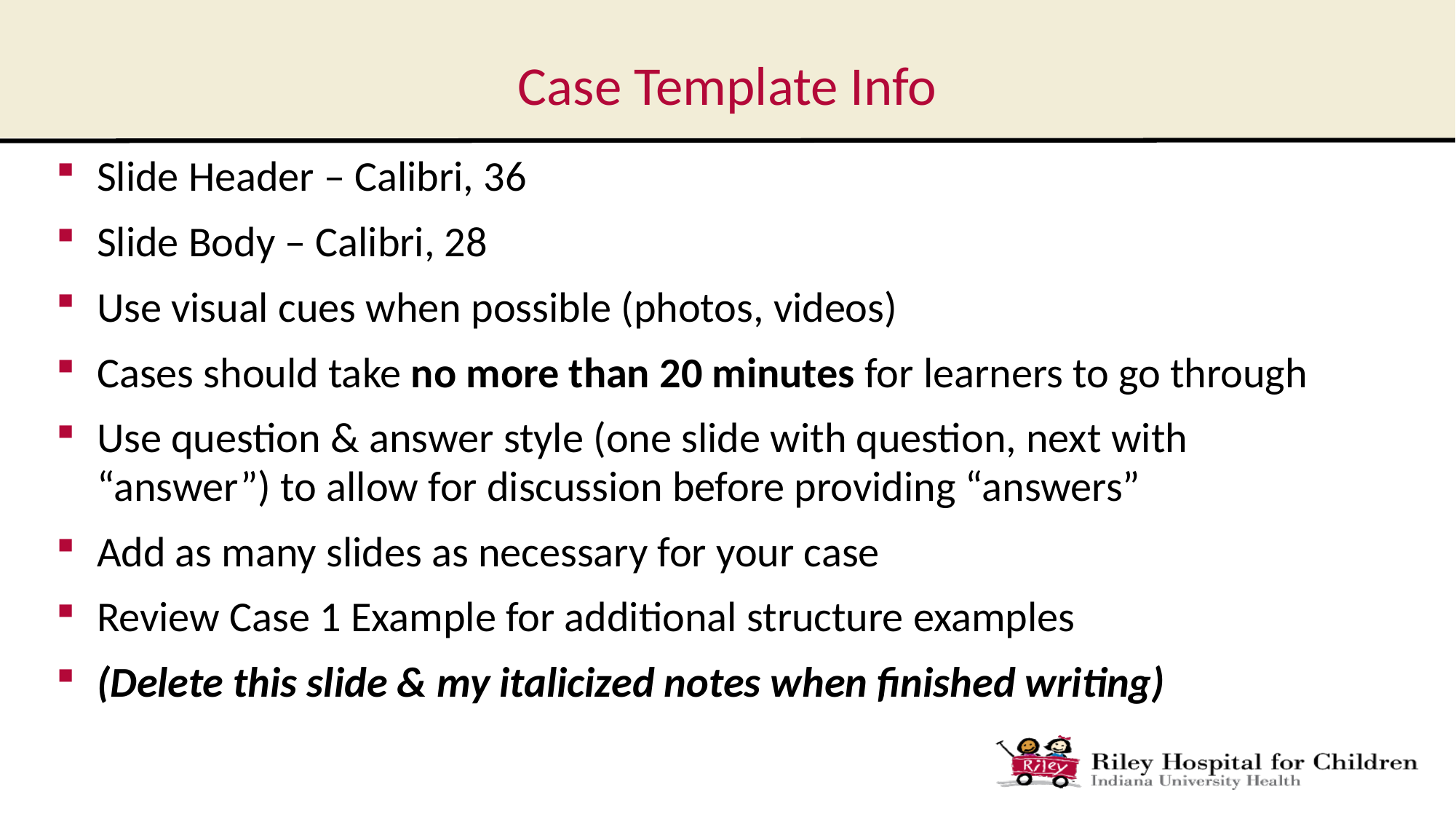

# Case Template Info
Slide Header – Calibri, 36
Slide Body – Calibri, 28
Use visual cues when possible (photos, videos)
Cases should take no more than 20 minutes for learners to go through
Use question & answer style (one slide with question, next with “answer”) to allow for discussion before providing “answers”
Add as many slides as necessary for your case
Review Case 1 Example for additional structure examples
(Delete this slide & my italicized notes when finished writing)